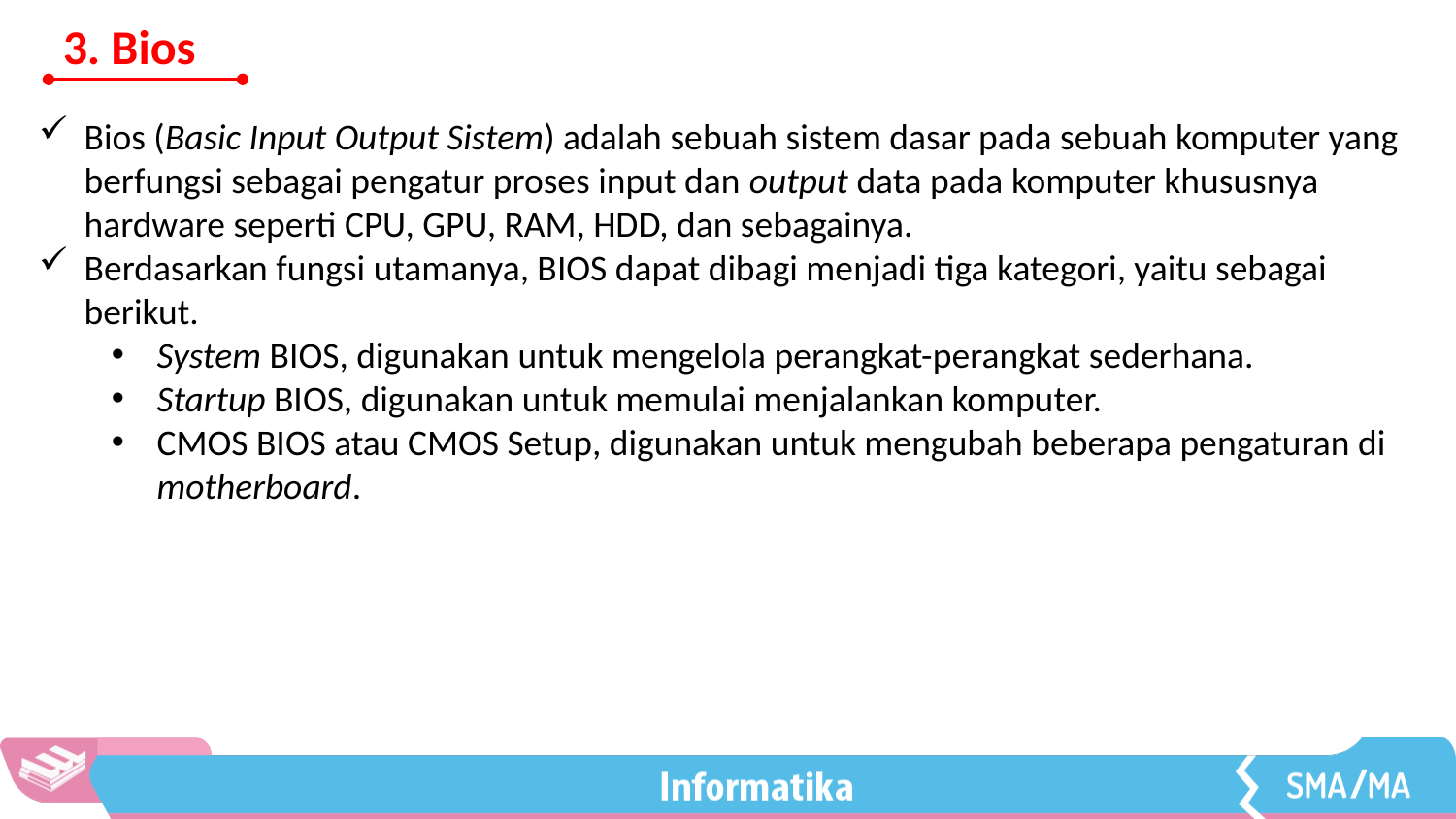

3. Bios
Bios (Basic Input Output Sistem) adalah sebuah sistem dasar pada sebuah komputer yang berfungsi sebagai pengatur proses input dan output data pada komputer khususnya hardware seperti CPU, GPU, RAM, HDD, dan sebagainya.
Berdasarkan fungsi utamanya, BIOS dapat dibagi menjadi tiga kategori, yaitu sebagai berikut.
System BIOS, digunakan untuk mengelola perangkat-perangkat sederhana.
Startup BIOS, digunakan untuk memulai menjalankan komputer.
CMOS BIOS atau CMOS Setup, digunakan untuk mengubah beberapa pengaturan di motherboard.